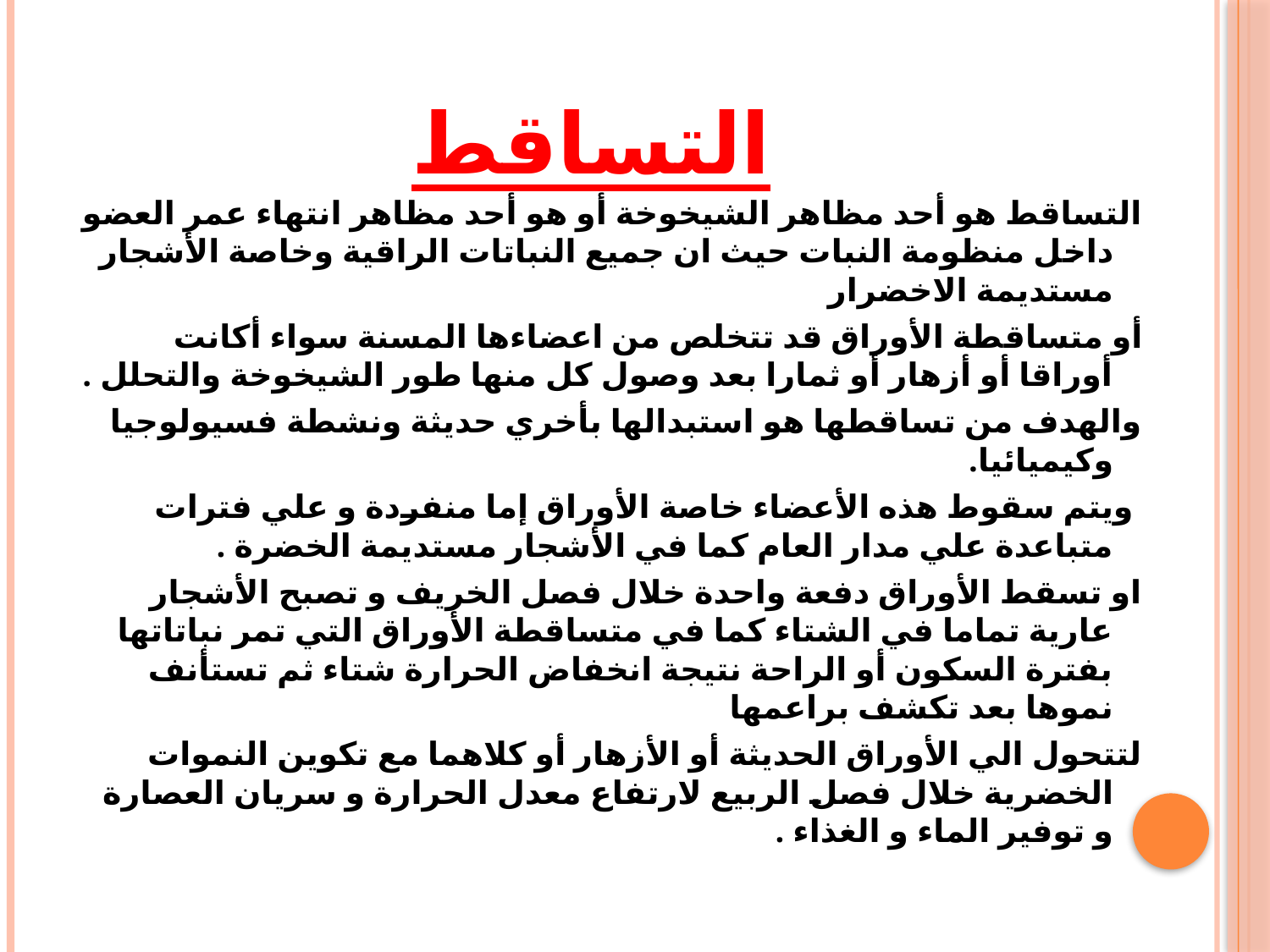

# التساقط
التساقط ھو أحد مظاھر الشیخوخة أو ھو أحد مظاھر انتھاء عمر العضو داخل منظومة النبات حیث ان جمیع النباتات الراقیة وخاصة الأشجار مستدیمة الاخضرار
أو متساقطة الأوراق قد تتخلص من اعضاءها المسنة سواء أكانت أوراقا أو أزھار أو ثمارا بعد وصول كل منھا طور الشیخوخة والتحلل .
والھدف من تساقطھا ھو استبدالھا بأخري حدیثة ونشطة فسیولوجیا وكیمیائیا.
 ویتم سقوط ھذه الأعضاء خاصة الأوراق إما منفردة و علي فترات متباعدة علي مدار العام كما في الأشجار مستدیمة الخضرة .
او تسقط الأوراق دفعة واحدة خلال فصل الخریف و تصبح الأشجار عاریة تماما في الشتاء كما في متساقطة الأوراق التي تمر نباتاتھا بفترة السكون أو الراحة نتیجة انخفاض الحرارة شتاء ثم تستأنف نموھا بعد تكشف براعمھا
لتتحول الي الأوراق الحدیثة أو الأزھار أو كلاھما مع تكوین النموات الخضریة خلال فصل الربیع لارتفاع معدل الحرارة و سریان العصارة و توفیر الماء و الغذاء .